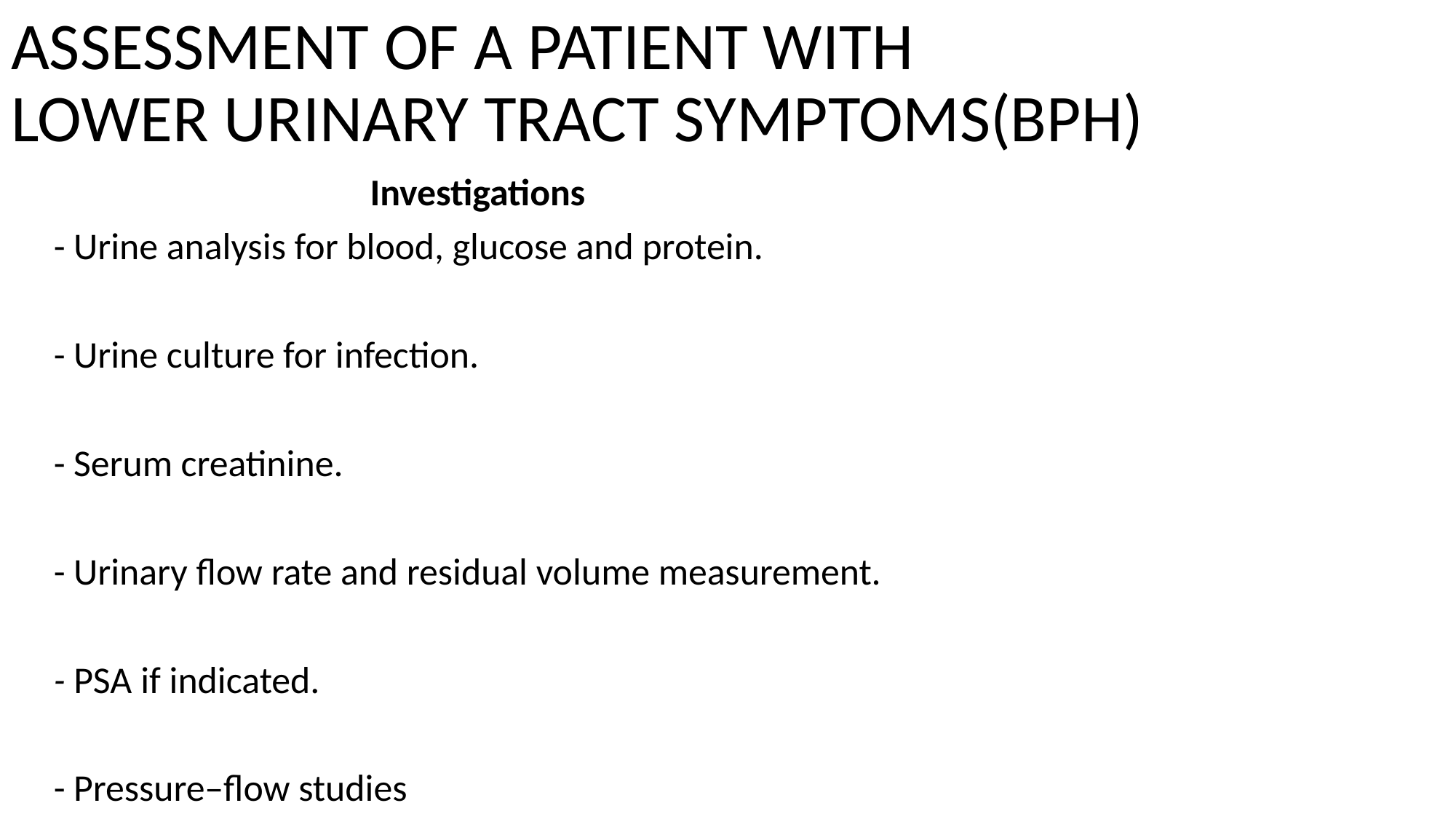

# ASSESSMENT OF A PATIENT WITH LOWER URINARY TRACT SYMPTOMS(BPH)
                                          Investigations
     - Urine analysis for blood, glucose and protein.

     - Urine culture for infection.

     - Serum creatinine.

     - Urinary flow rate and residual volume measurement.

     - PSA if indicated.

     - Pressure–flow studies